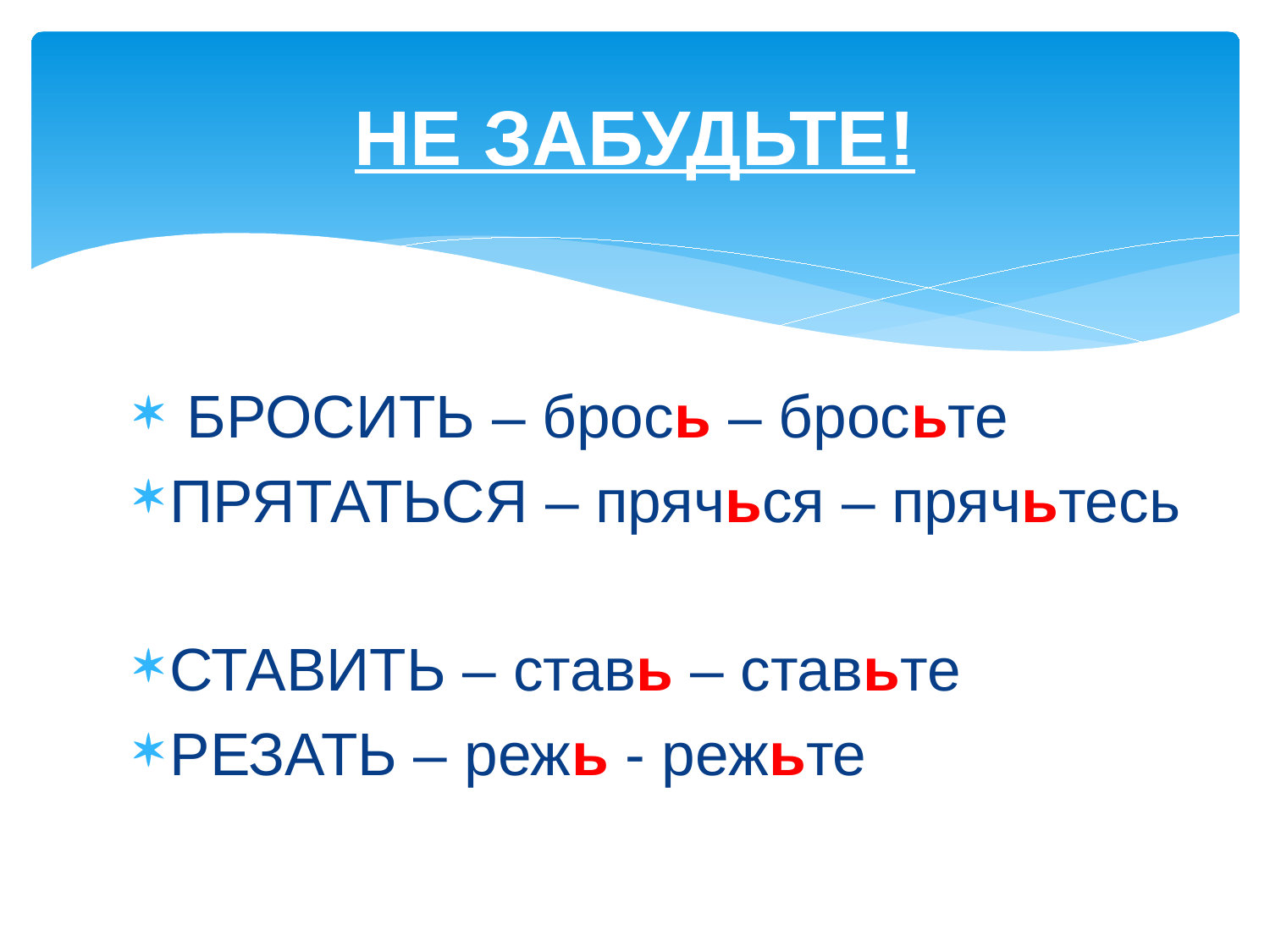

# НЕ ЗАБУДЬТЕ!
 БРОСИТЬ – брось – бросьте
ПРЯТАТЬСЯ – прячься – прячьтесь

СТАВИТЬ – ставь – ставьте
РЕЗАТЬ – режь - режьте